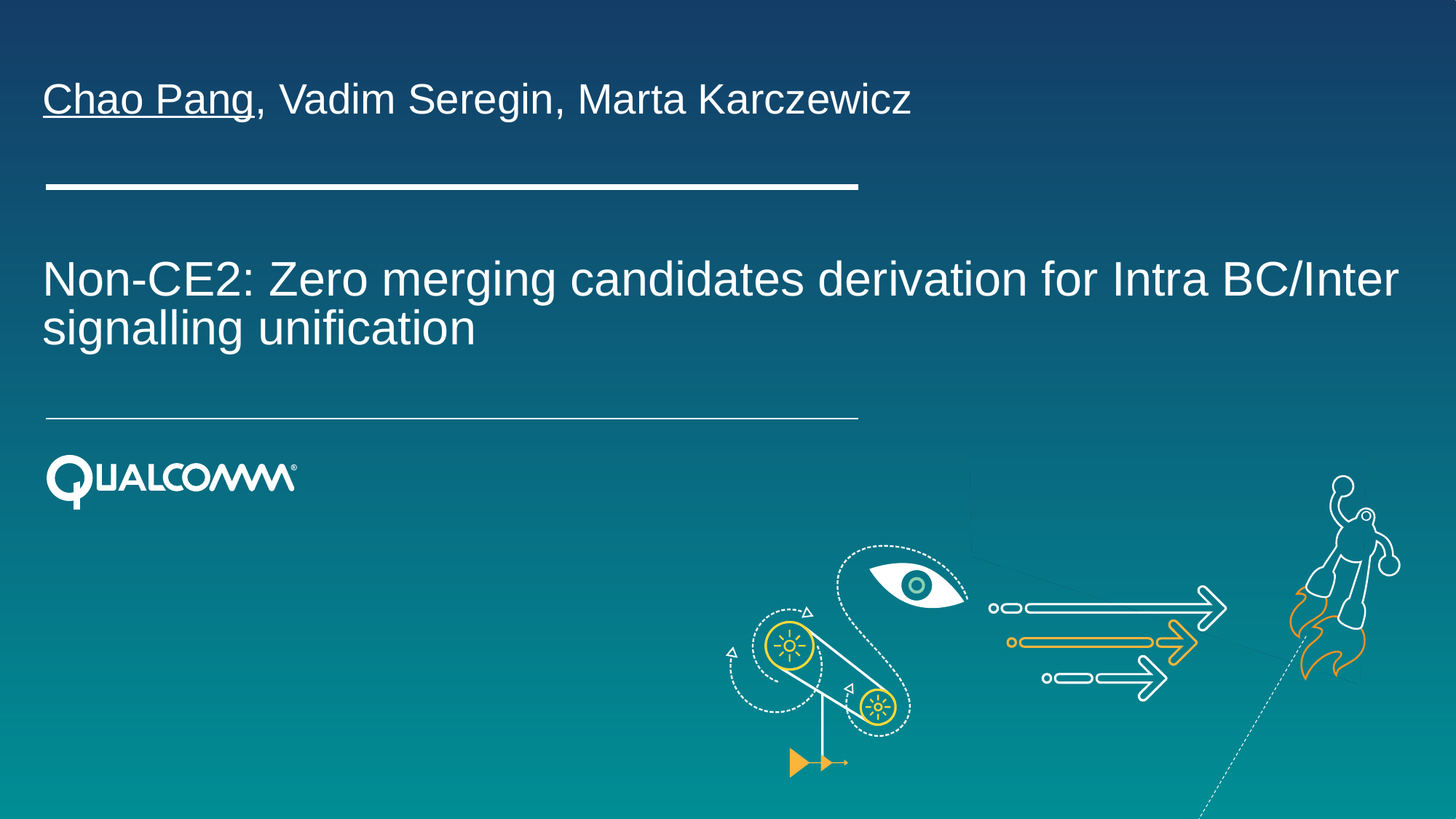

Chao Pang, Vadim Seregin, Marta Karczewicz
# Non-CE2: Zero merging candidates derivation for Intra BC/Inter signalling unification